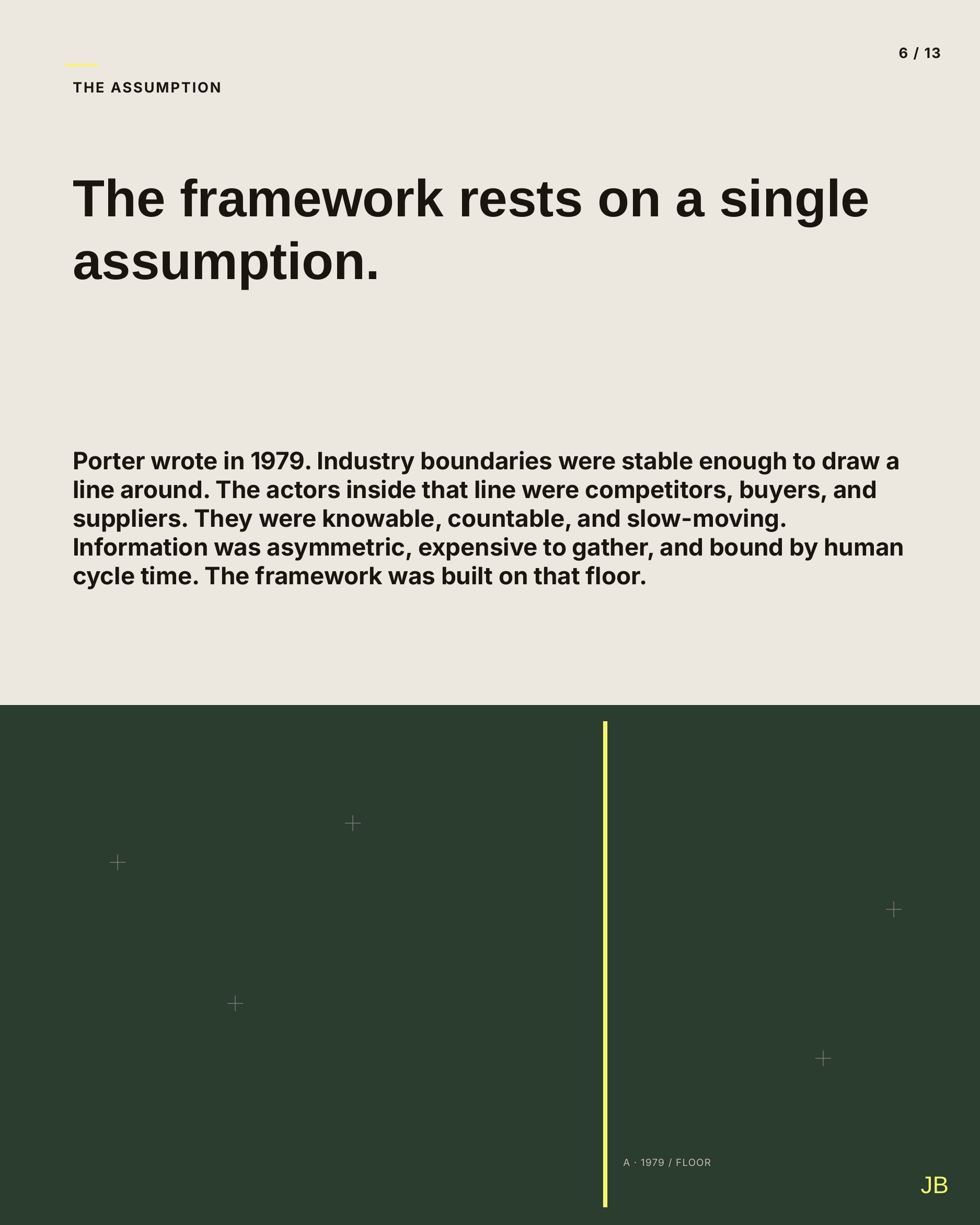

6 / 13

THE ASSUMPTION
The framework rests on a single assumption.
Porter wrote in 1979. Industry boundaries were stable enough to draw a line around. The actors inside that line were competitors, buyers, and suppliers. They were knowable, countable, and slow-moving. Information was asymmetric, expensive to gather, and bound by human cycle time. The framework was built on that floor.

A · 1979 / FLOOR
JB